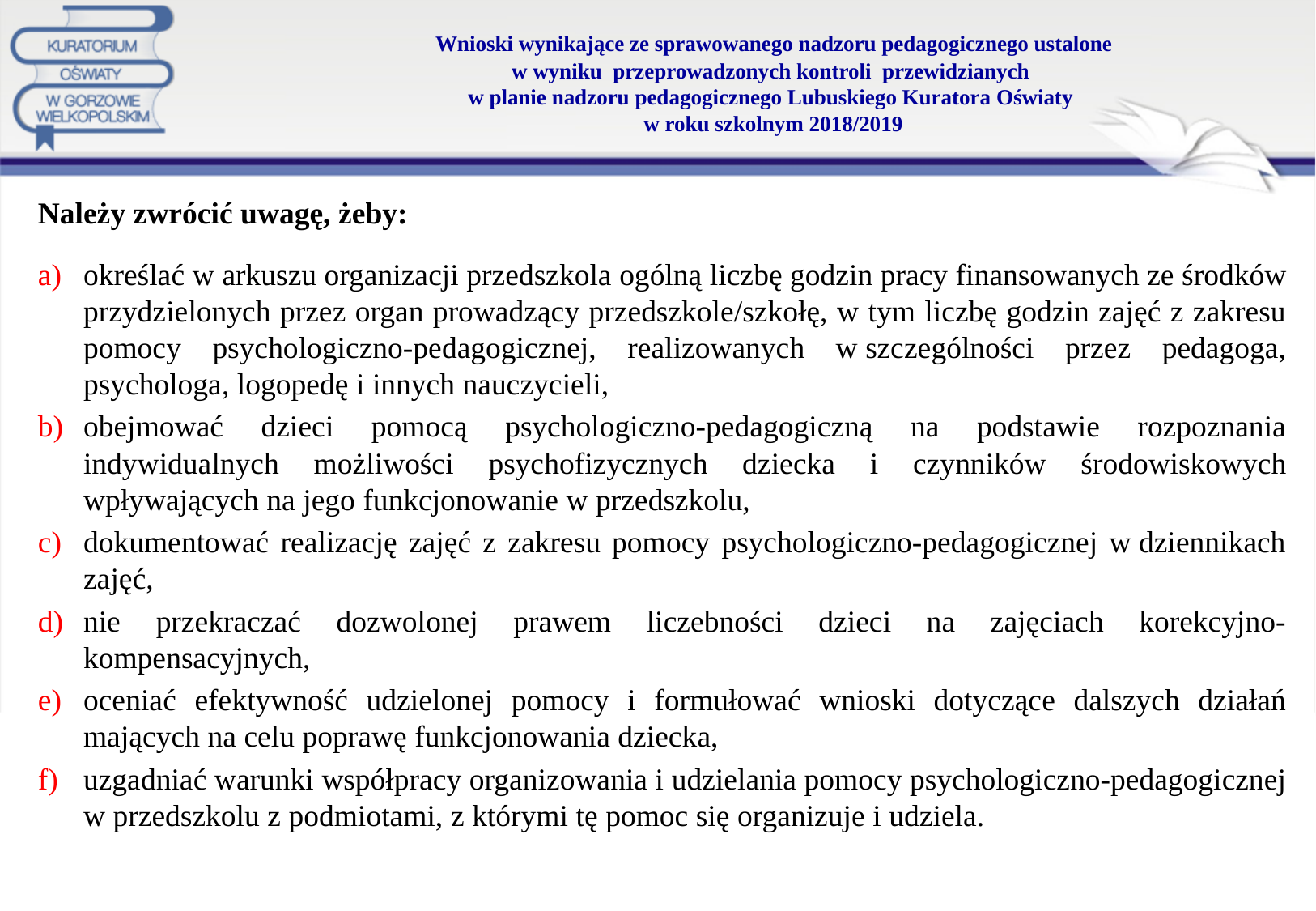

# Wnioski wynikające ze sprawowanego nadzoru pedagogicznego ustalone w wyniku  przeprowadzonych kontroli  przewidzianych w planie nadzoru pedagogicznego Lubuskiego Kuratora Oświaty w roku szkolnym 2018/2019
Należy zwrócić uwagę, żeby:

określać w arkuszu organizacji przedszkola ogólną liczbę godzin pracy finansowanych ze środków przydzielonych przez organ prowadzący przedszkole/szkołę, w tym liczbę godzin zajęć z zakresu pomocy psychologiczno-pedagogicznej, realizowanych w szczególności przez pedagoga, psychologa, logopedę i innych nauczycieli,
obejmować dzieci pomocą psychologiczno-pedagogiczną na podstawie rozpoznania indywidualnych możliwości psychofizycznych dziecka i czynników środowiskowych wpływających na jego funkcjonowanie w przedszkolu,
dokumentować realizację zajęć z zakresu pomocy psychologiczno-pedagogicznej w dziennikach zajęć,
nie przekraczać dozwolonej prawem liczebności dzieci na zajęciach korekcyjno-kompensacyjnych,
oceniać efektywność udzielonej pomocy i formułować wnioski dotyczące dalszych działań mających na celu poprawę funkcjonowania dziecka,
uzgadniać warunki współpracy organizowania i udzielania pomocy psychologiczno-pedagogicznej w przedszkolu z podmiotami, z którymi tę pomoc się organizuje i udziela.

19